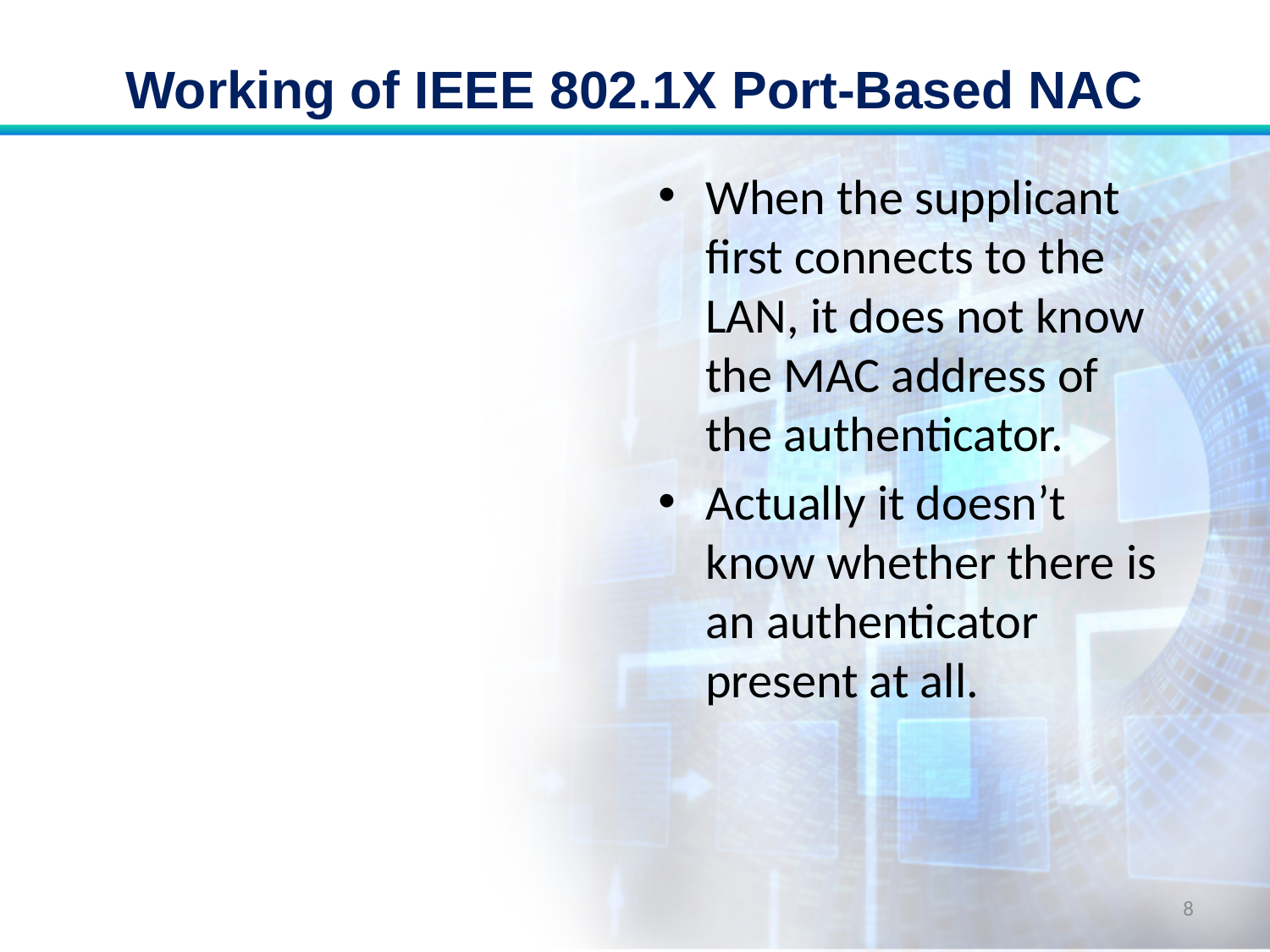

# Working of IEEE 802.1X Port-Based NAC
When the supplicant first connects to the LAN, it does not know the MAC address of the authenticator.
Actually it doesn’t know whether there is an authenticator present at all.
8